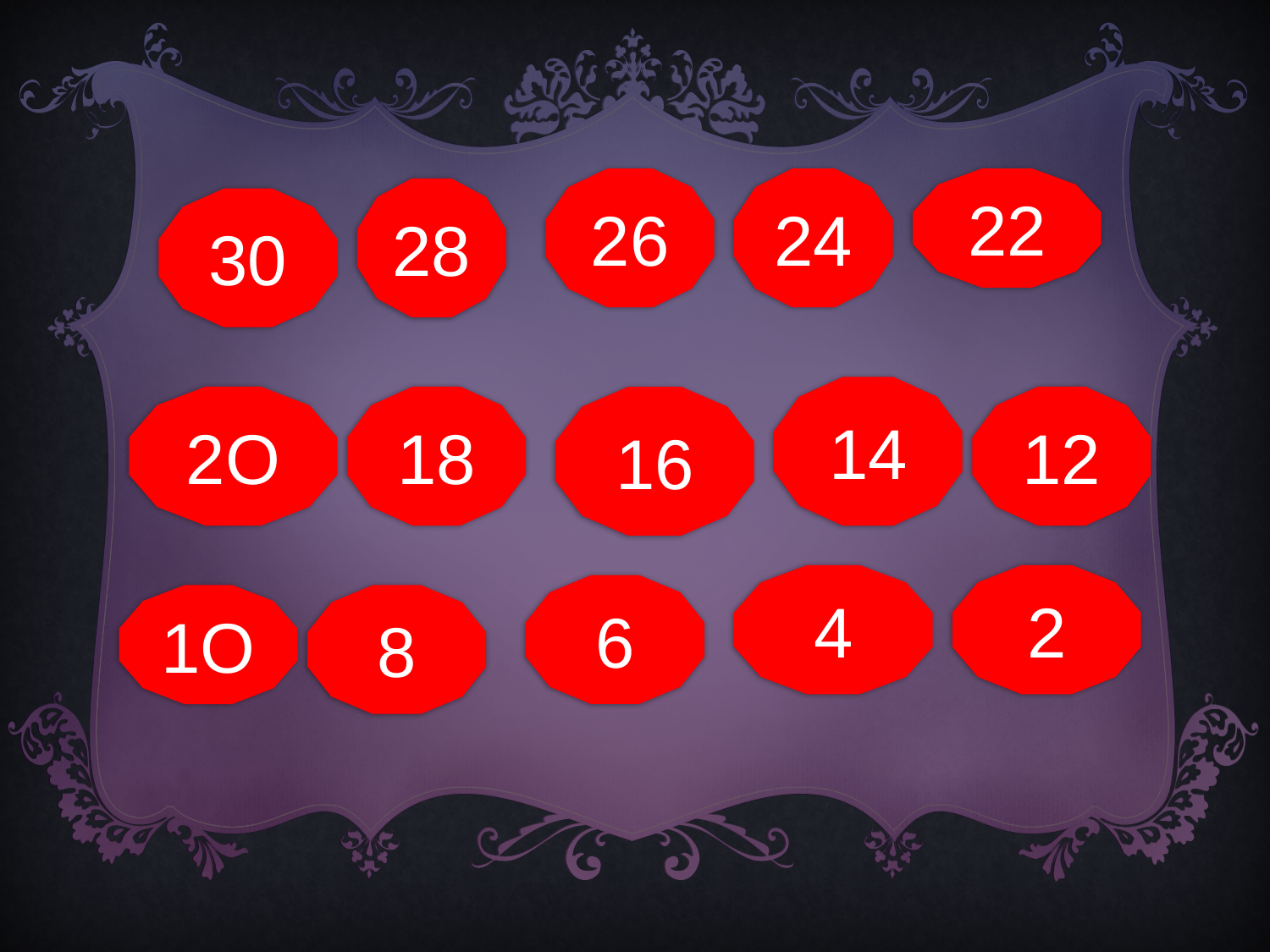

26
24
22
28
30
14
2O
18
16
12
4
2
6
1O
8